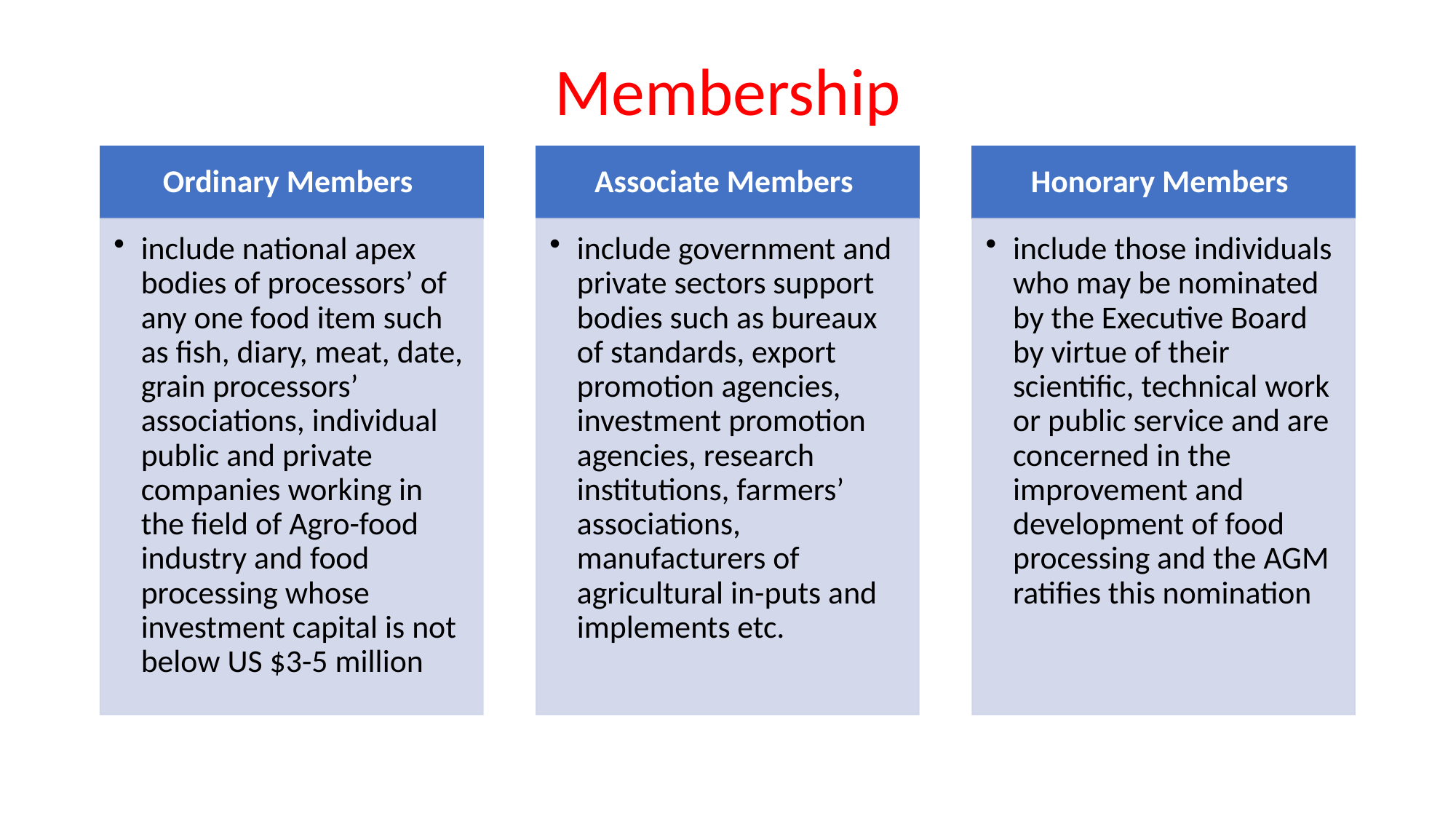

# Membership
Ordinary Members
include national apex bodies of processors’ of any one food item such as fish, diary, meat, date, grain processors’ associations, individual public and private companies working in the field of Agro-food industry and food processing whose investment capital is not below US $3-5 million
Associate Members
include government and private sectors support bodies such as bureaux of standards, export promotion agencies, investment promotion agencies, research institutions, farmers’ associations, manufacturers of agricultural in-puts and implements etc.
Honorary Members
include those individuals who may be nominated by the Executive Board by virtue of their scientific, technical work or public service and are concerned in the improvement and development of food processing and the AGM ratifies this nomination